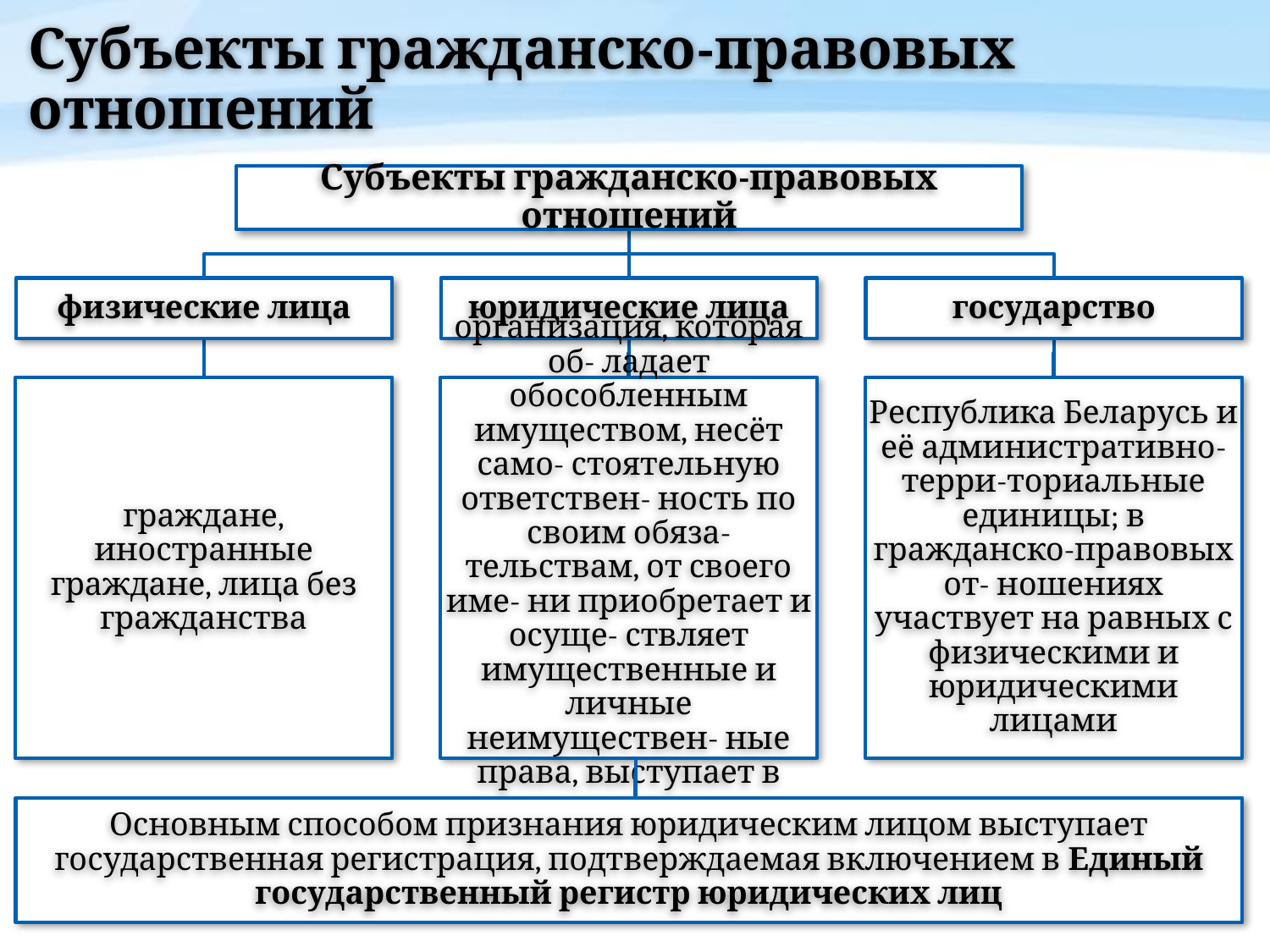

# Субъекты гражданско-правовых отношений

Субъекты гражданско-правовых отношений

физические лица

юридические лица

государство

граждане, иностранные граждане, лица без гражданства

организация, которая об- ладает обособленным имуществом, несёт само- стоятельную ответствен- ность по своим обяза- тельствам, от своего име- ни приобретает и осуще- ствляет имущественные и личные неимуществен- ные права, выступает в суде

Республика Беларусь и её административно-терри-ториальные единицы; в гражданско-правовых от- ношениях участвует на равных с физическими и юридическими лицами

Основным способом признания юридическим лицом выступает государственная регистрация, подтверждаемая включением в Единый государственный регистр юридических лиц